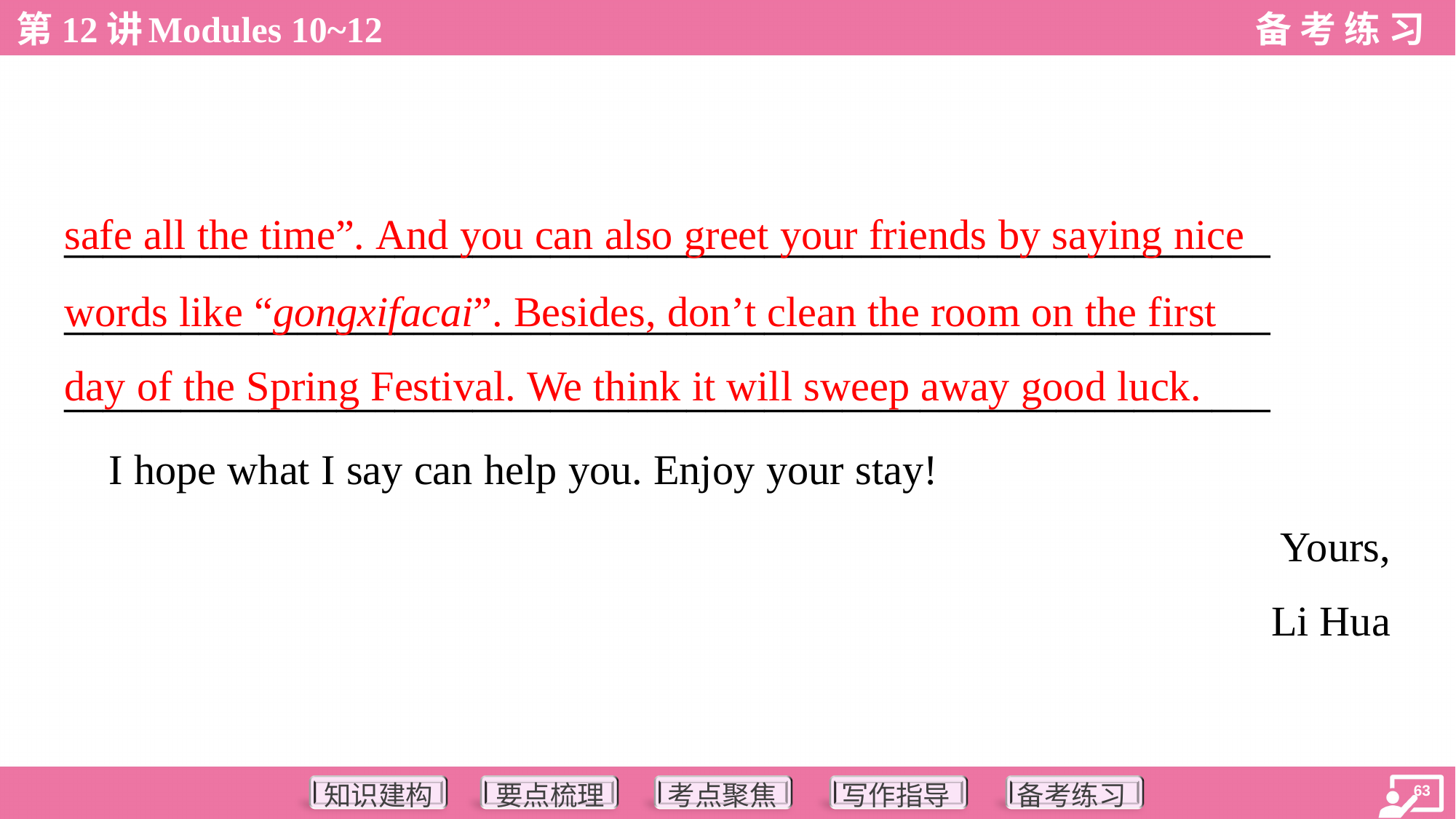

safe all the time”. And you can also greet your friends by saying nice
words like “gongxifacai”. Besides, don’t clean the room on the first
day of the Spring Festival. We think it will sweep away good luck.
______________________________________________________________
______________________________________________________________
______________________________________________________________
    I hope what I say can help you. Enjoy your stay!
Yours,
Li Hua